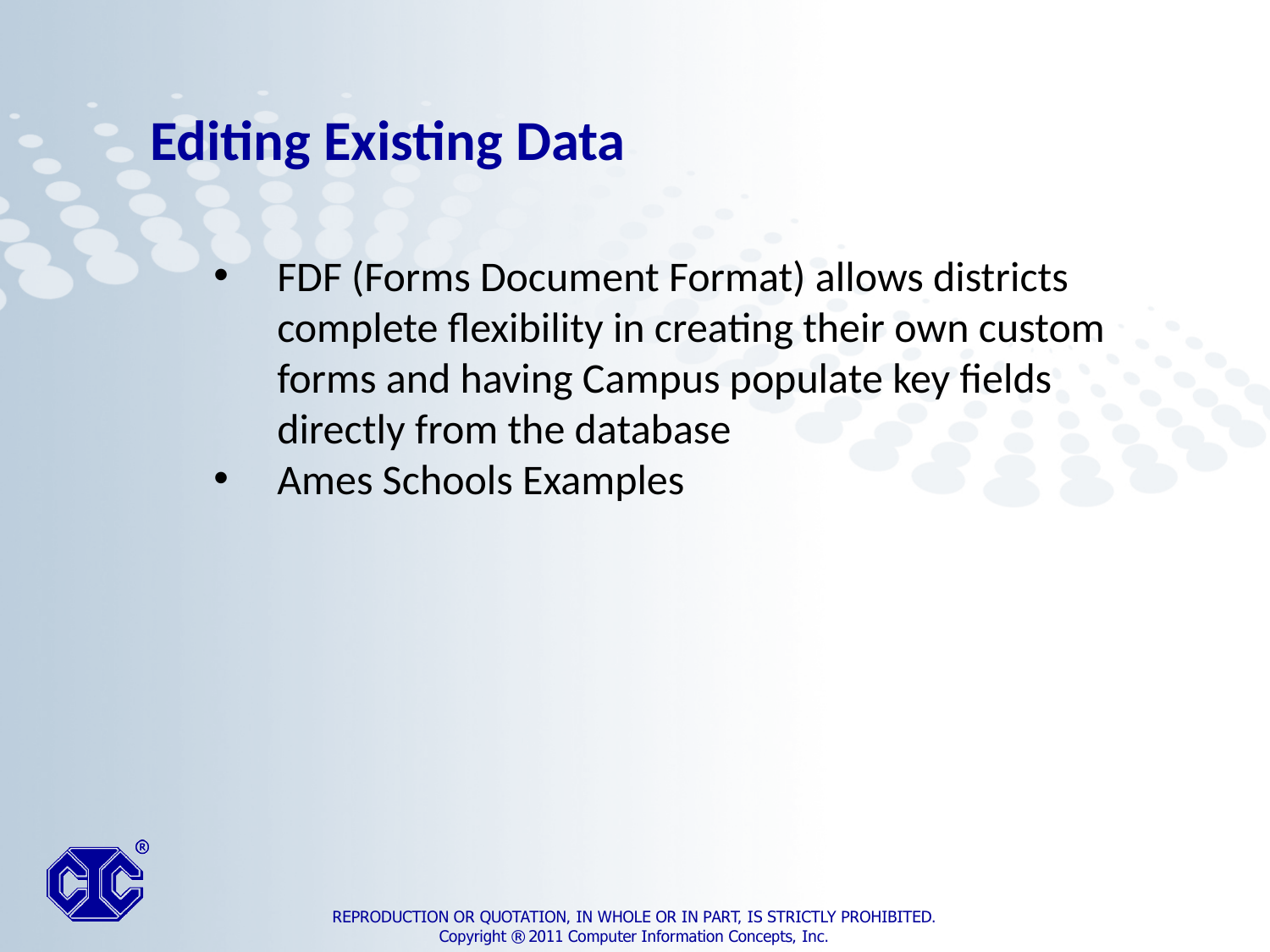

Editing Existing Data

FDF (Forms Document Format) allows districts complete flexibility in creating their own custom forms and having Campus populate key fields directly from the database
Ames Schools Examples